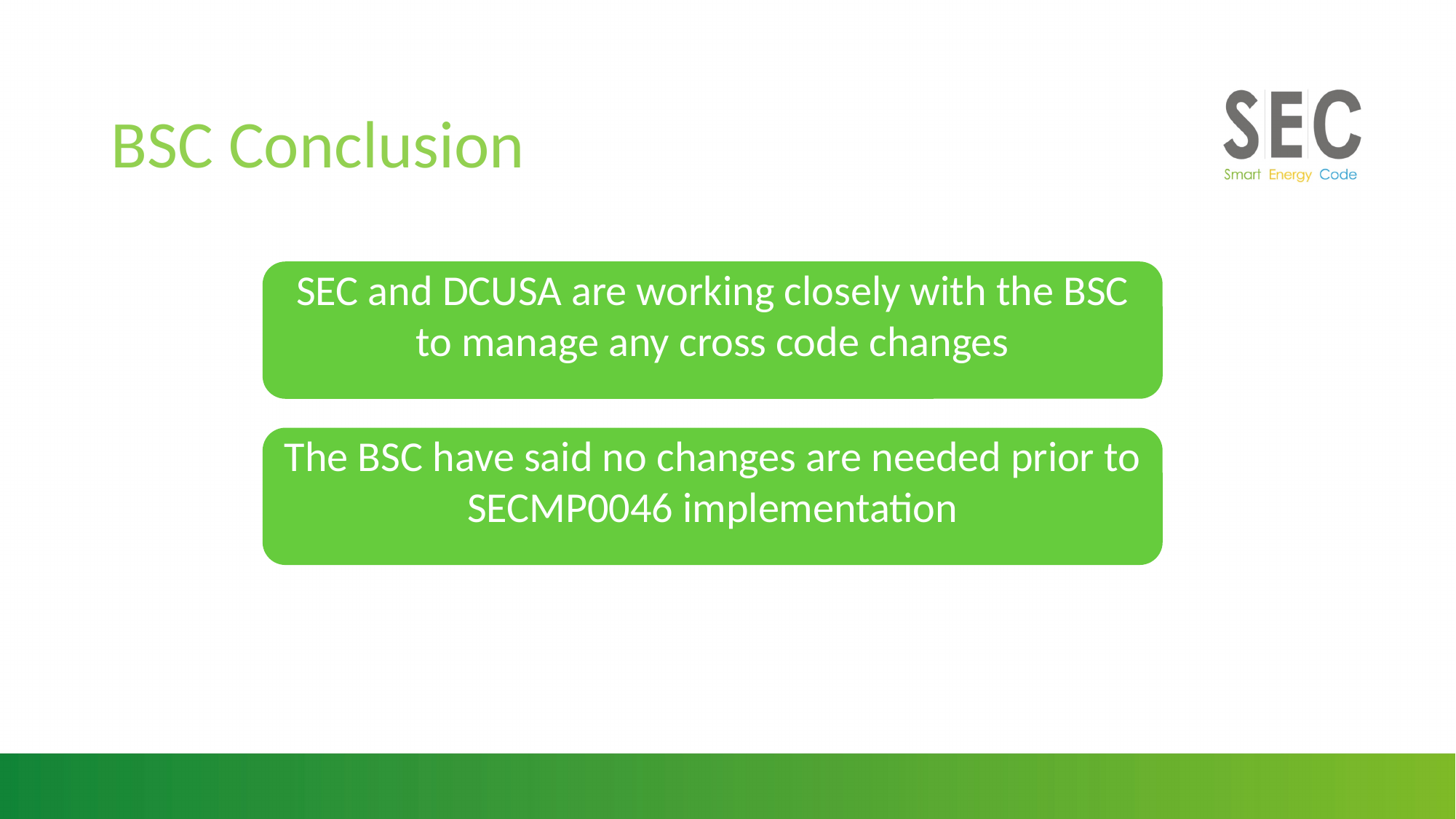

# BSC Conclusion
SEC and DCUSA are working closely with the BSC to manage any cross code changes

The BSC have said no changes are needed prior to SECMP0046 implementation